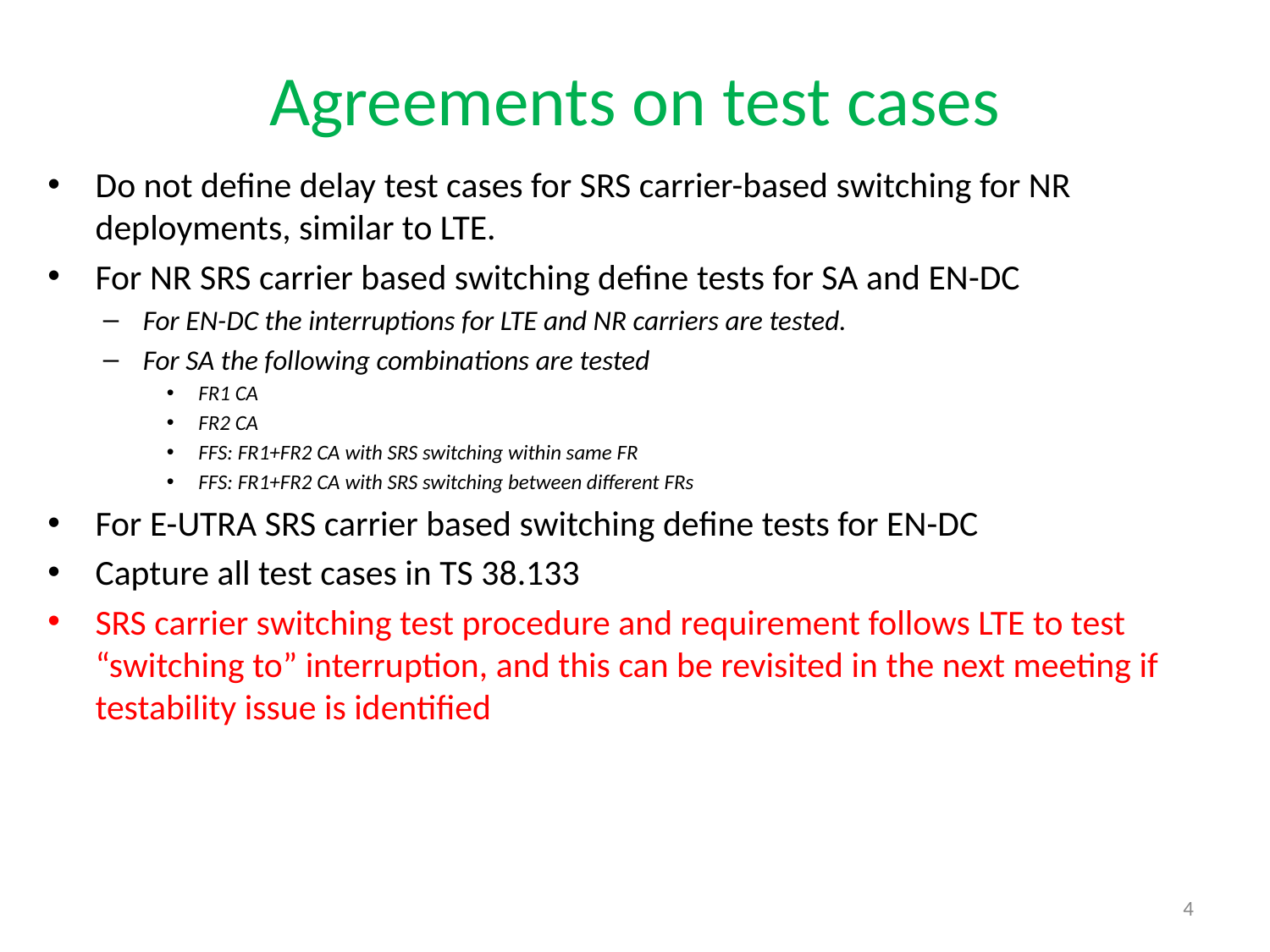

# Agreements on test cases
Do not define delay test cases for SRS carrier-based switching for NR deployments, similar to LTE.
For NR SRS carrier based switching define tests for SA and EN-DC
For EN-DC the interruptions for LTE and NR carriers are tested.
For SA the following combinations are tested
FR1 CA
FR2 CA
FFS: FR1+FR2 CA with SRS switching within same FR
FFS: FR1+FR2 CA with SRS switching between different FRs
For E-UTRA SRS carrier based switching define tests for EN-DC
Capture all test cases in TS 38.133
SRS carrier switching test procedure and requirement follows LTE to test “switching to” interruption, and this can be revisited in the next meeting if testability issue is identified

4